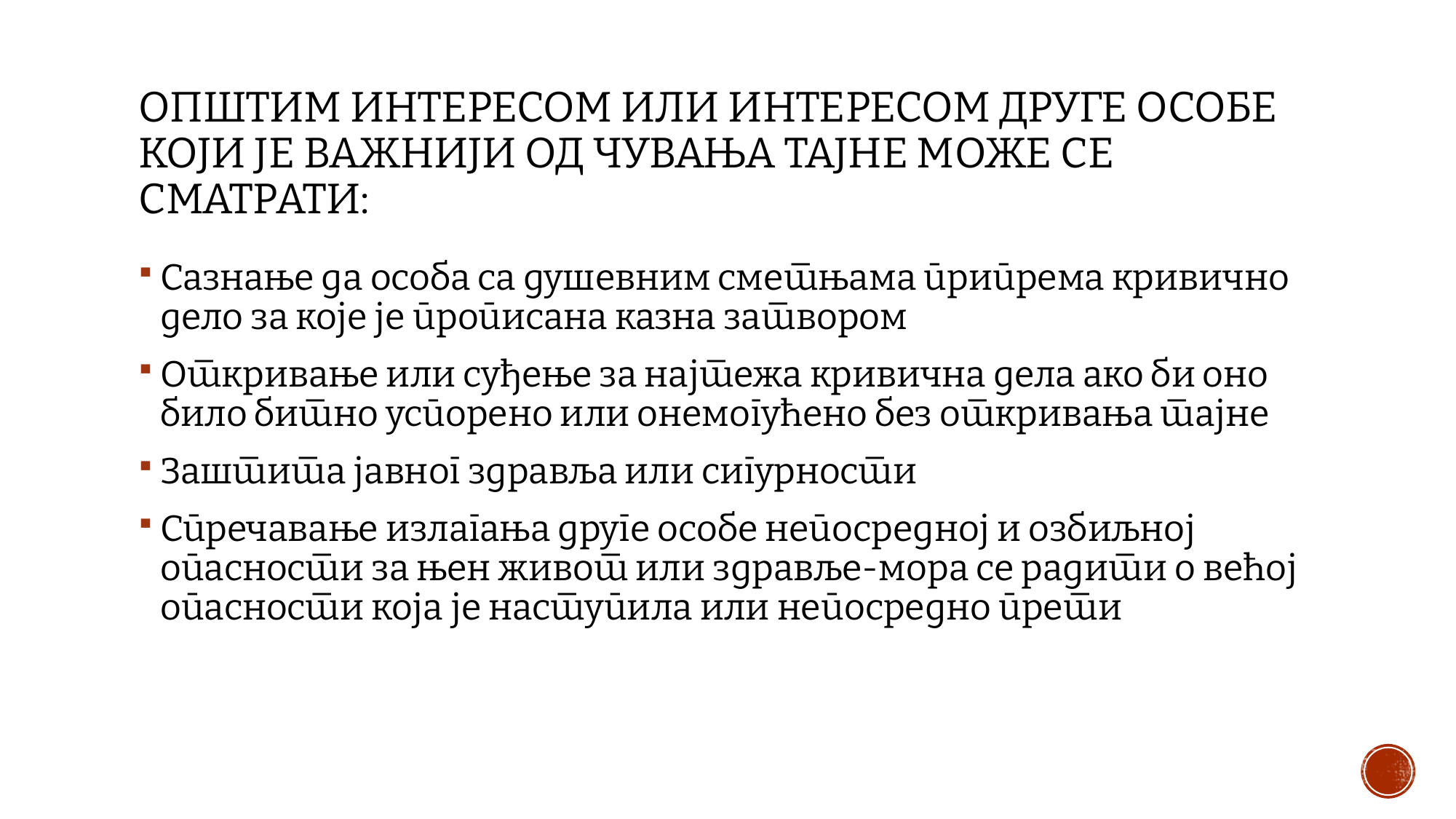

# Општим интересом или интересом друге особе који је важнији од чувања тајне може се сматрати:
Сазнање да особа са душевним сметњама припрема кривично дело за које је прописана казна затвором
Откривање или суђење за најтежа кривична дела ако би оно било битно успорено или онемогућено без откривања тајне
Заштита јавног здравља или сигурности
Спречавање излагања друге особе непосредној и озбиљној опасности за њен живот или здравље-мора се радити о већој опасности која је наступила или непосредно прети